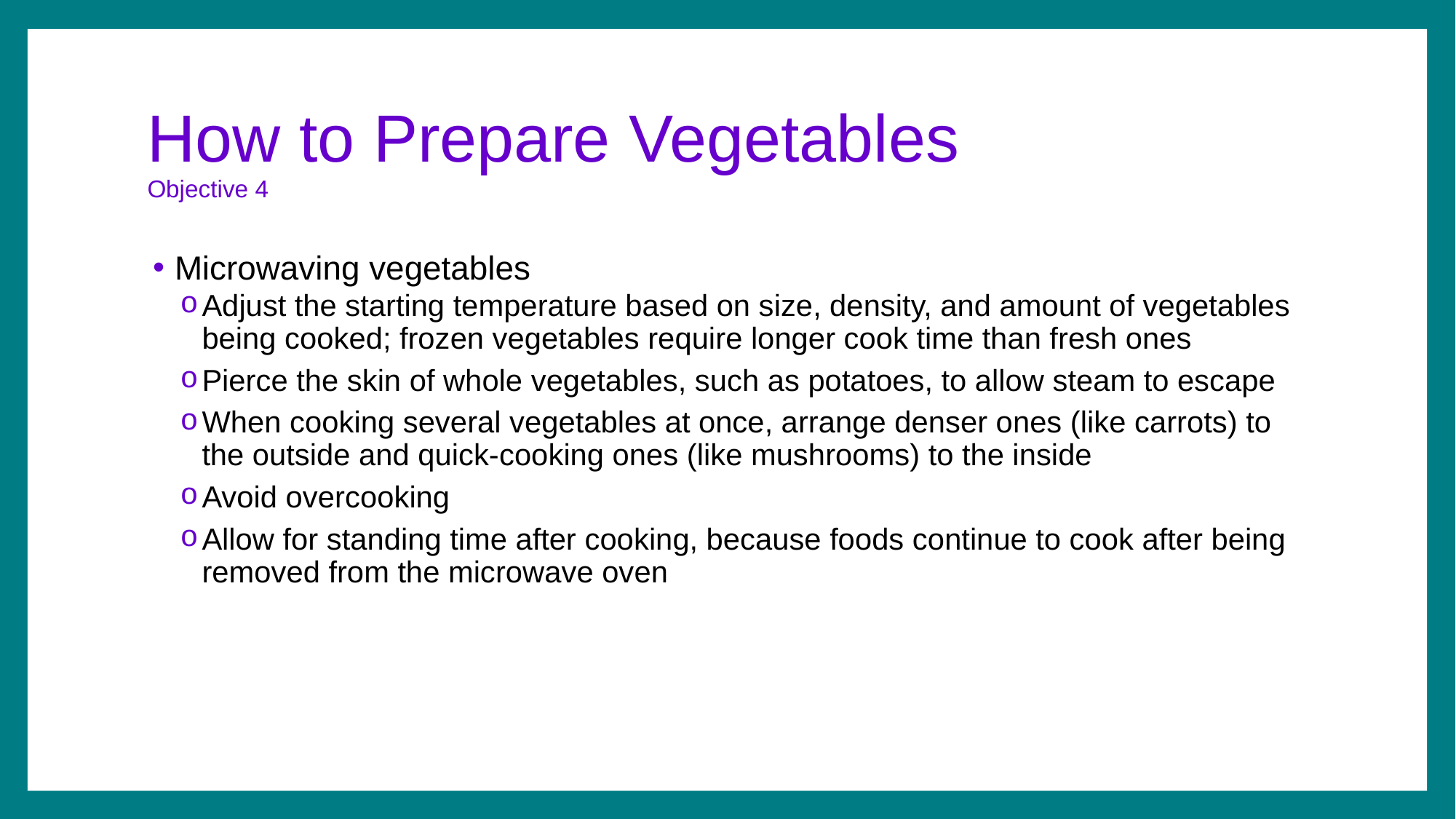

# How to Prepare Vegetables Objective 4
Microwaving vegetables
Adjust the starting temperature based on size, density, and amount of vegetables being cooked; frozen vegetables require longer cook time than fresh ones
Pierce the skin of whole vegetables, such as potatoes, to allow steam to escape
When cooking several vegetables at once, arrange denser ones (like carrots) to the outside and quick-cooking ones (like mushrooms) to the inside
Avoid overcooking
Allow for standing time after cooking, because foods continue to cook after being removed from the microwave oven